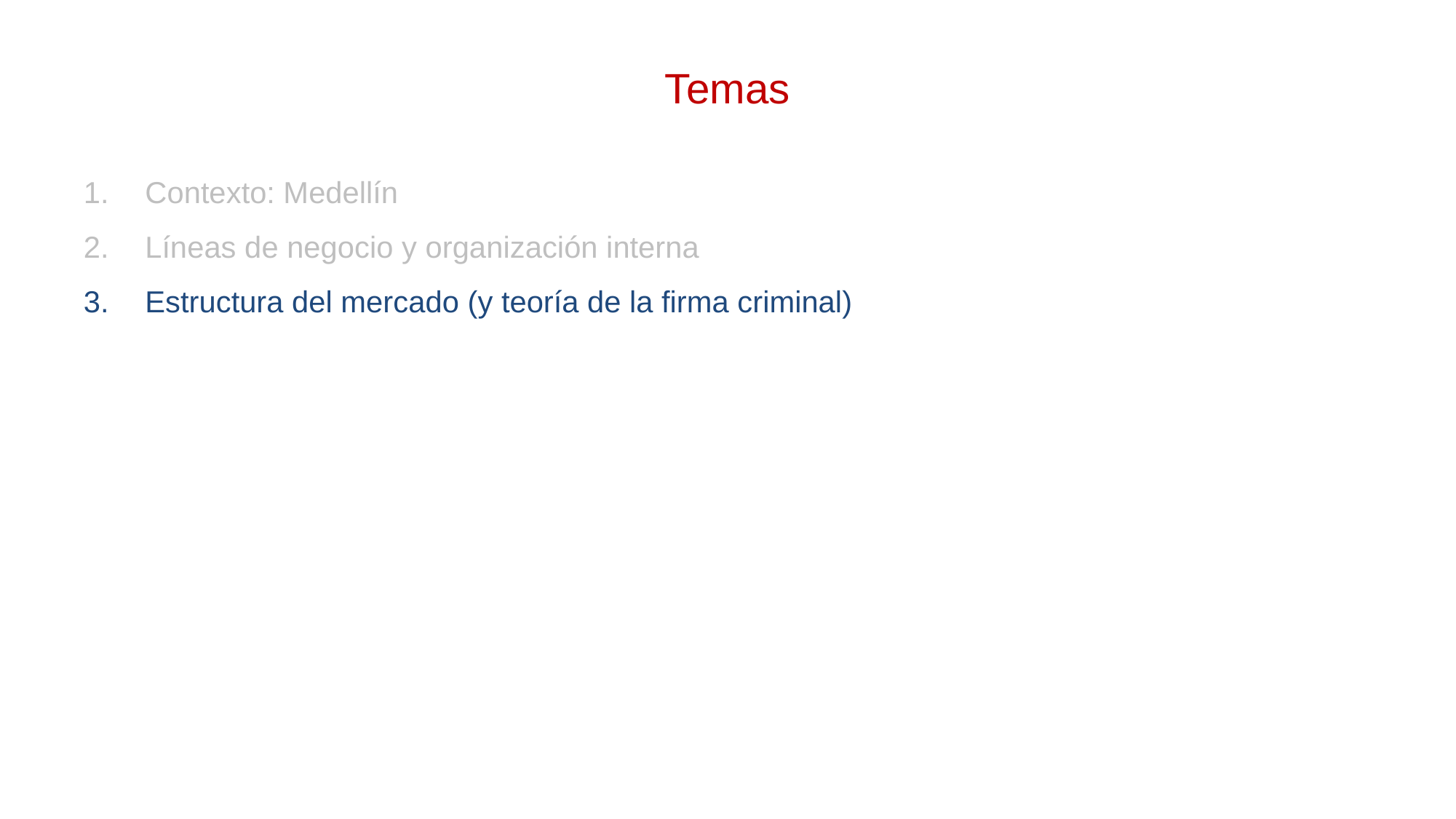

# Temas
Contexto: Medellín
Líneas de negocio y organización interna
Estructura del mercado (y teoría de la firma criminal)